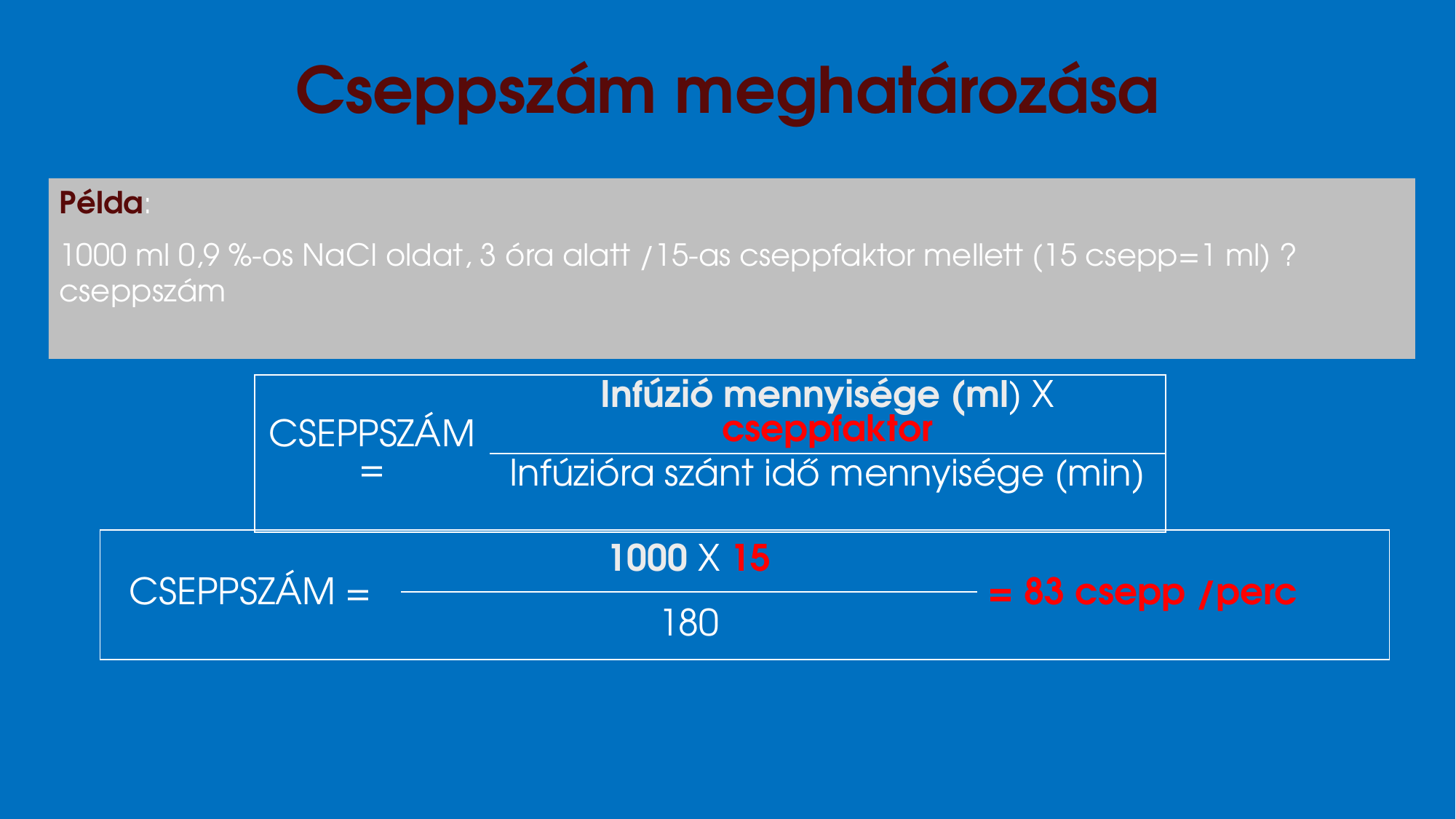

# Cseppszám meghatározása
Példa:
1000 ml 0,9 %-os NaCI oldat, 3 óra alatt /15-as cseppfaktor mellett (15 csepp=1 ml) ? cseppszám
| CSEPPSZÁM = | Infúzió mennyisége (ml) X cseppfaktor |
| --- | --- |
|  | Infúzióra szánt idő mennyisége (min) |
| CSEPPSZÁM = | 1000 X 15 | = 83 csepp /perc |
| --- | --- | --- |
|  | 180 |  |